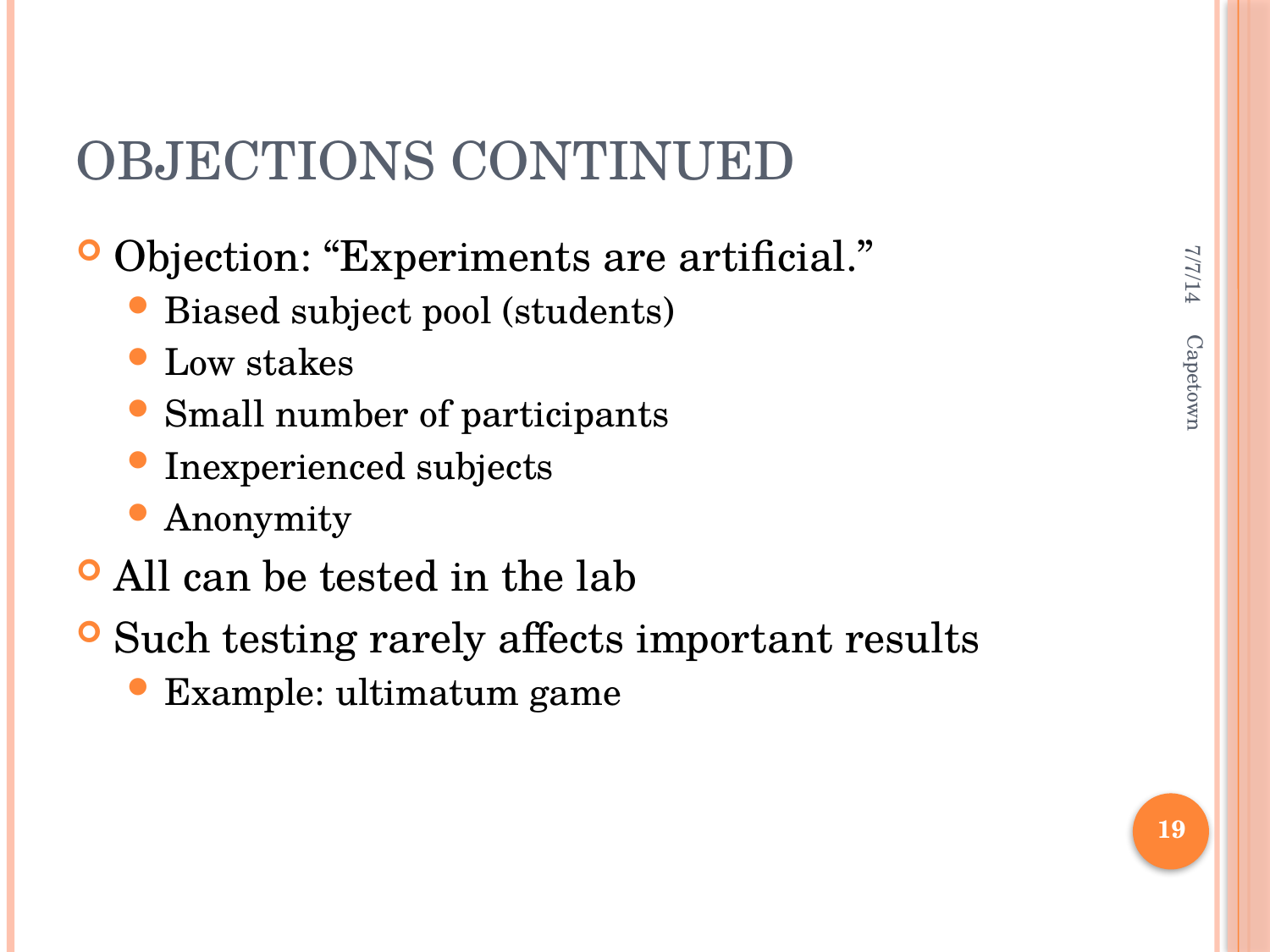

# Objections continued
7/7/14
Objection: “Experiments are artificial.”
Biased subject pool (students)
Low stakes
Small number of participants
Inexperienced subjects
Anonymity
All can be tested in the lab
Such testing rarely affects important results
Example: ultimatum game
Capetown
19